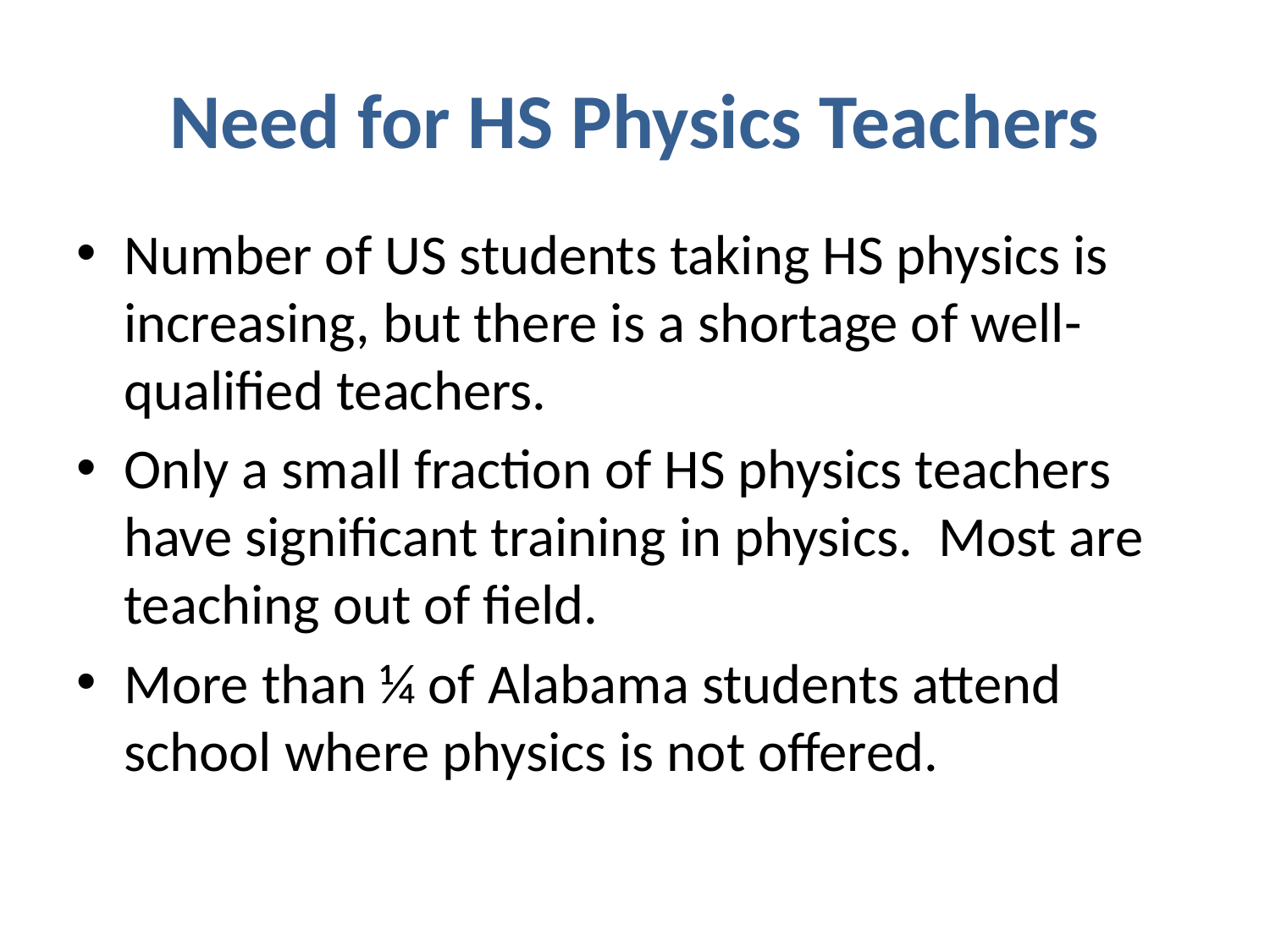

# Need for HS Physics Teachers
Number of US students taking HS physics is increasing, but there is a shortage of well-qualified teachers.
Only a small fraction of HS physics teachers have significant training in physics.  Most are teaching out of field.
More than ¼ of Alabama students attend school where physics is not offered.